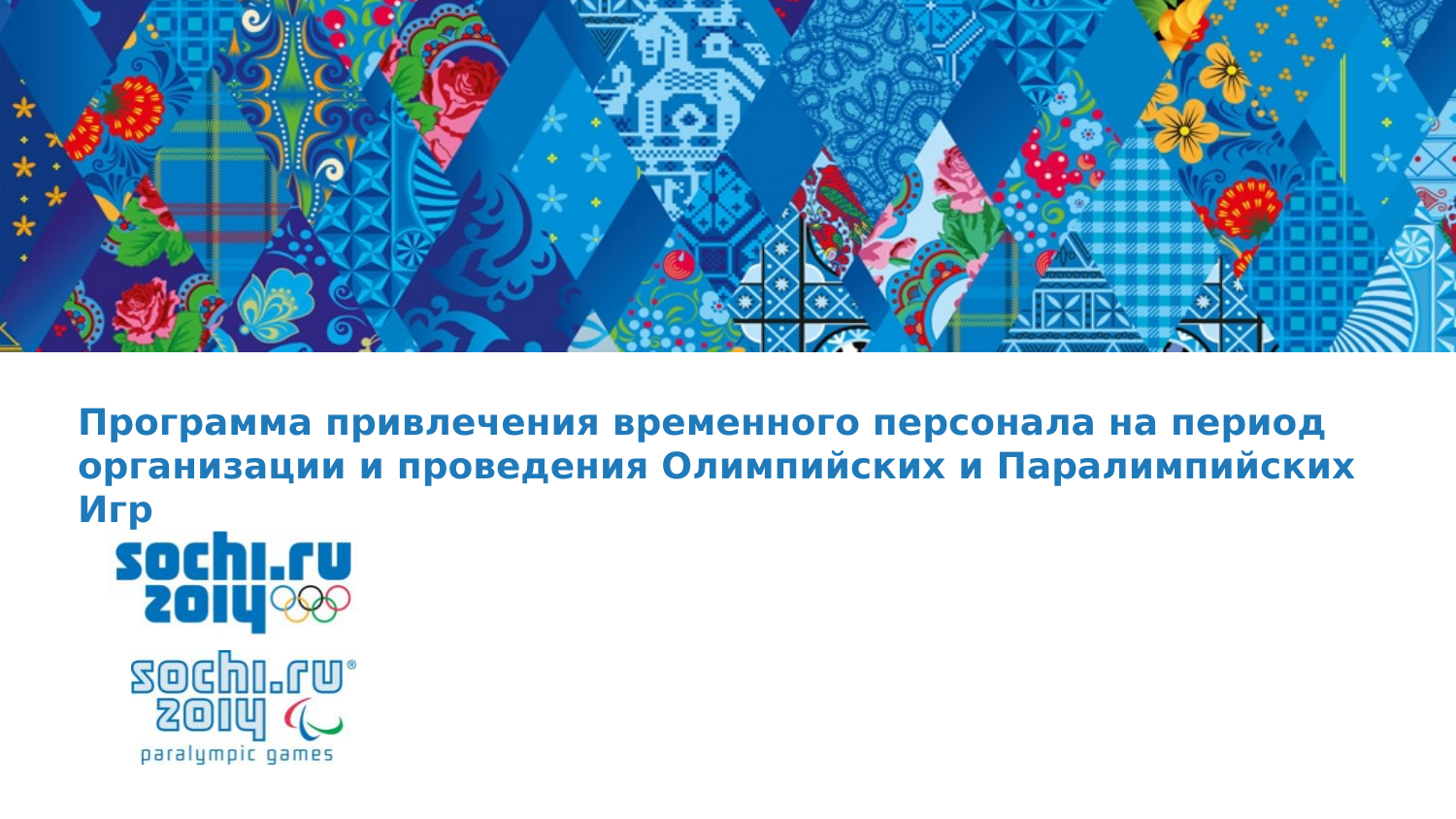

# Программа привлечения временного персонала на период организации и проведения Олимпийских и Паралимпийских Игр